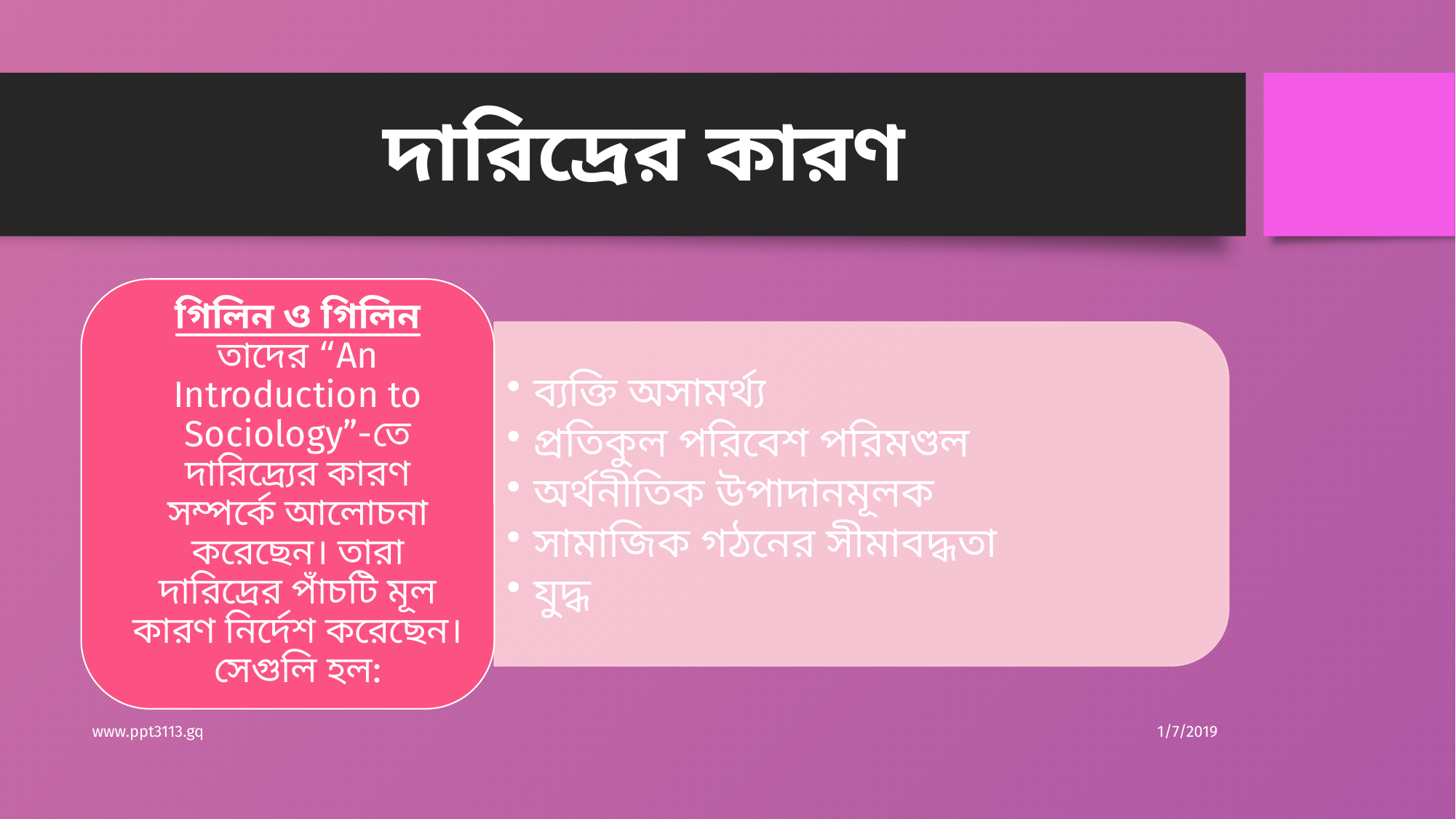

# দারিদ্রের কারণ
ব্যক্তি অসামর্থ্য
প্রতিকুল পরিবেশ পরিমণ্ডল
অর্থনীতিক উপাদানমূলক
সামাজিক গঠনের সীমাবদ্ধতা
যুদ্ধ
গিলিন ও গিলিন তাদের “An Introduction to Sociology”-তে দারিদ্র্যের কারণ সম্পর্কে আলোচনা করেছেন। তারা দারিদ্রের পাঁচটি মূল কারণ নির্দেশ করেছেন। সেগুলি হল:
1/7/2019
www.ppt3113.gq